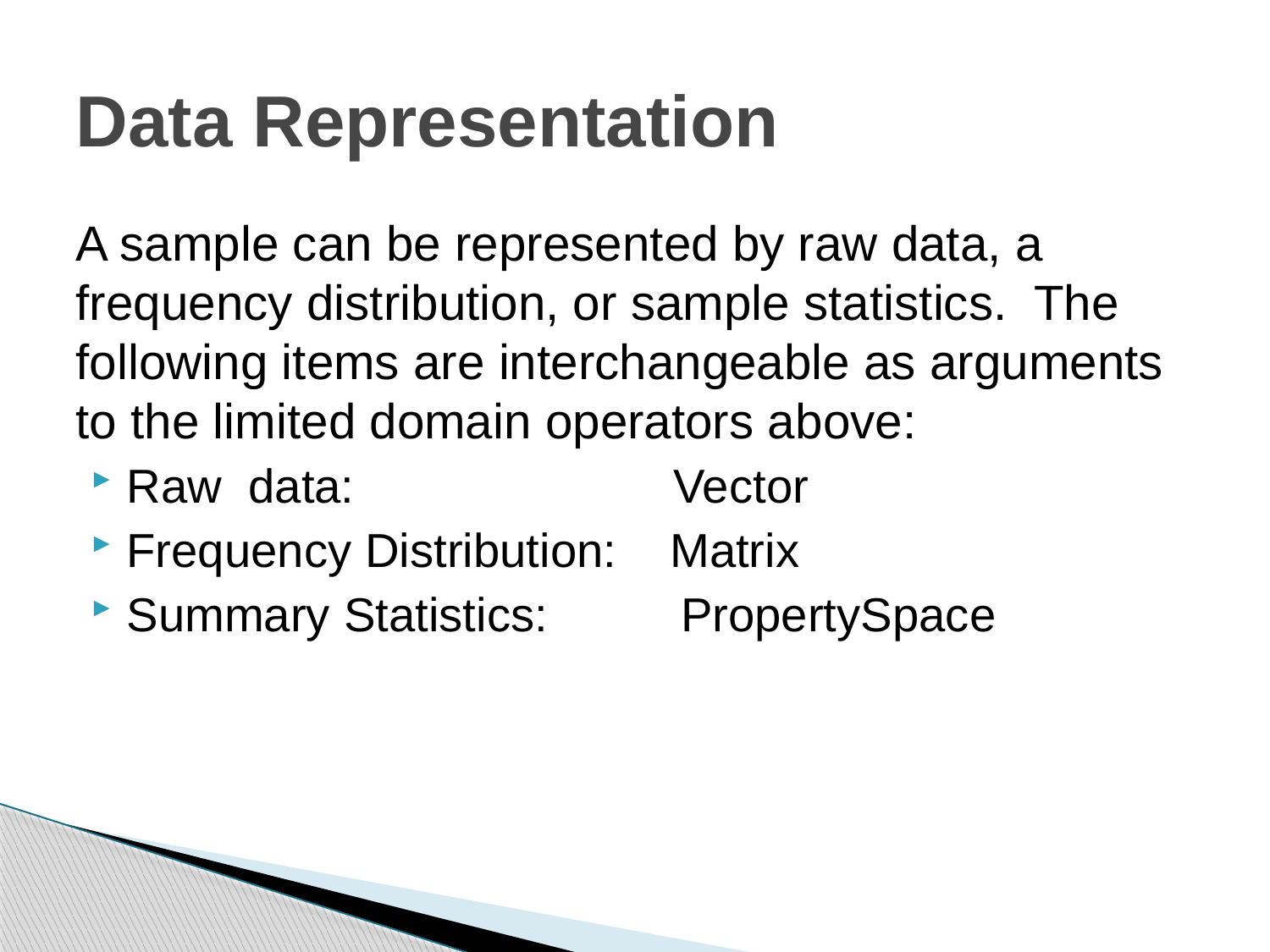

# Data Representation
A sample can be represented by raw data, a frequency distribution, or sample statistics.  The following items are interchangeable as arguments to the limited domain operators above:
Raw  data:                        Vector
Frequency Distribution:    Matrix
Summary Statistics:          PropertySpace